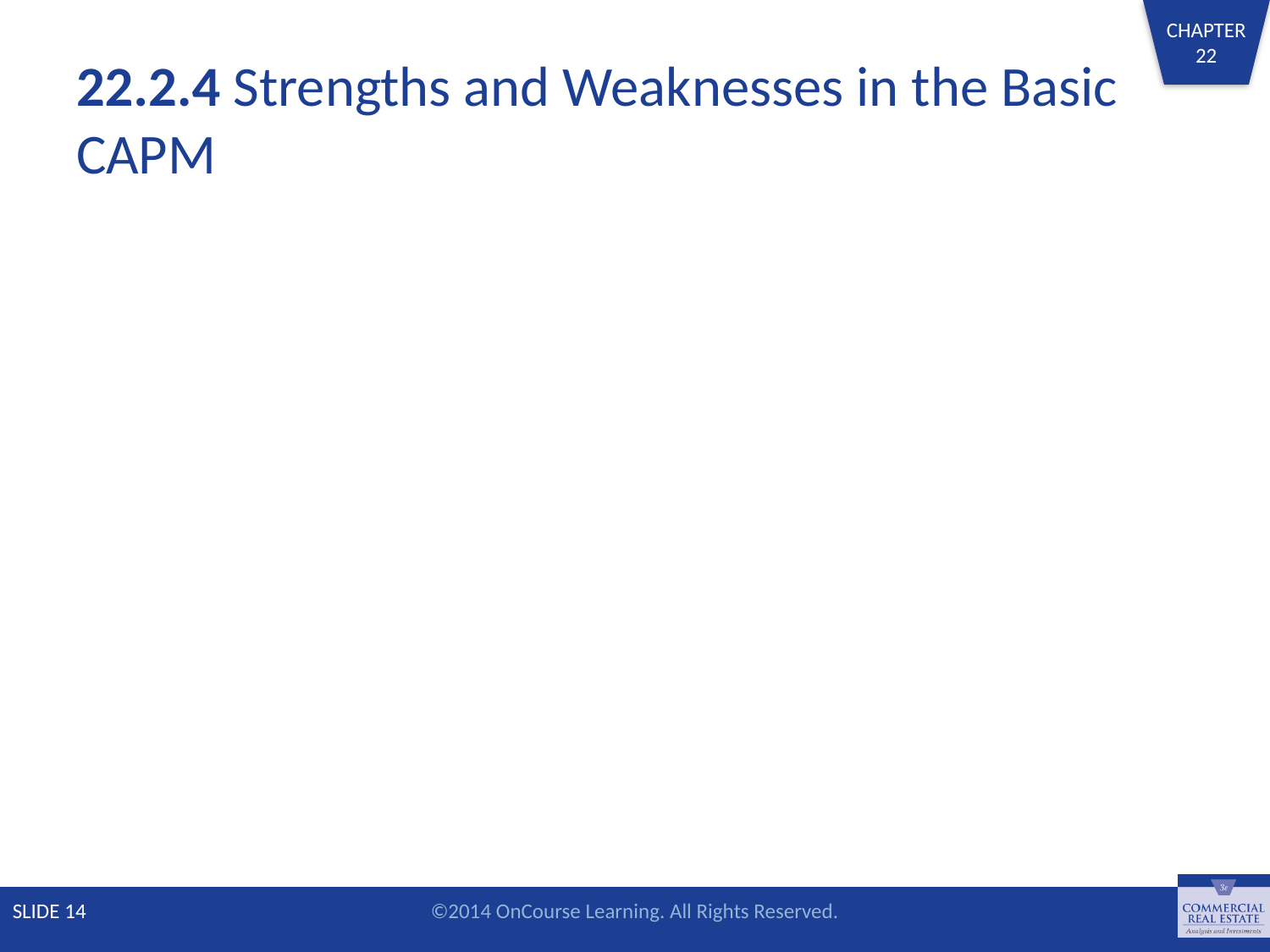

# 22.2.4 Strengths and Weaknesses in the Basic CAPM

SLIDE 14